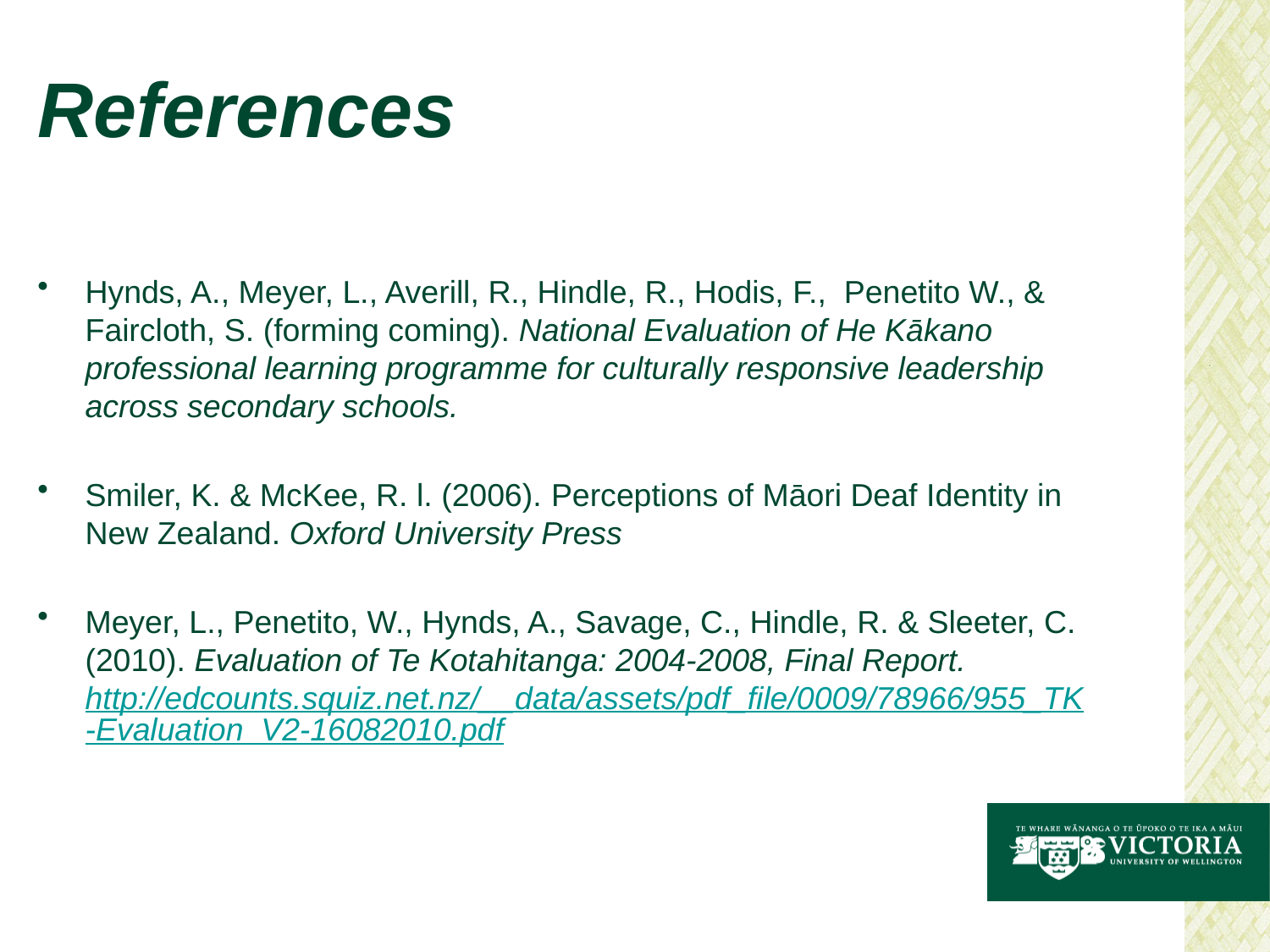

# References

Hynds, A., Meyer, L., Averill, R., Hindle, R., Hodis, F.,  Penetito W., & Faircloth, S. (forming coming). National Evaluation of He Kākano professional learning programme for culturally responsive leadership across secondary schools.

Smiler, K. & McKee, R. l. (2006). Perceptions of Māori Deaf Identity in New Zealand. Oxford University Press

Meyer, L., Penetito, W., Hynds, A., Savage, C., Hindle, R. & Sleeter, C. (2010). Evaluation of Te Kotahitanga: 2004-2008, Final Report. http://edcounts.squiz.net.nz/__data/assets/pdf_file/0009/78966/955_TK-Evaluation_V2-16082010.pdf